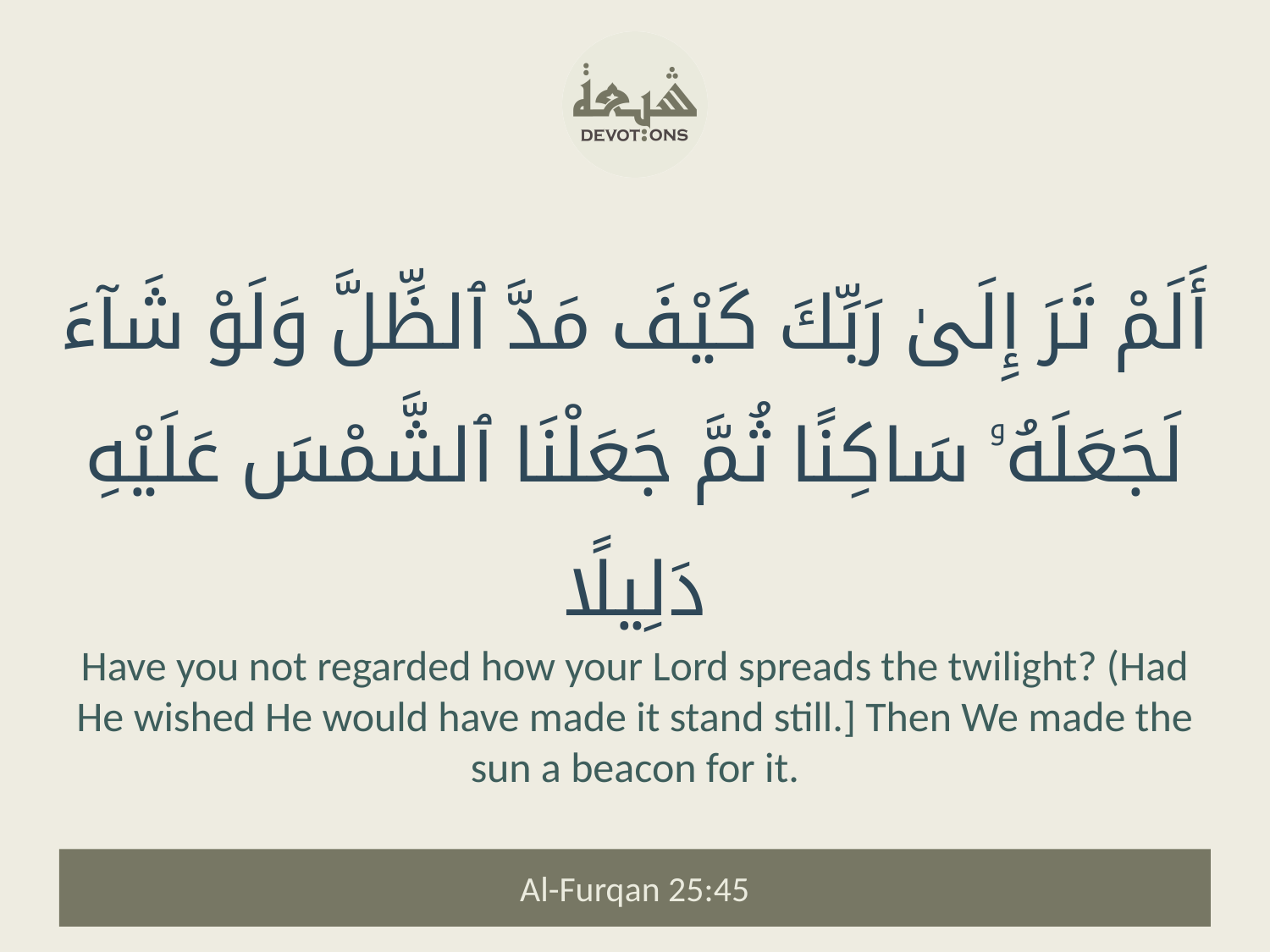

أَلَمْ تَرَ إِلَىٰ رَبِّكَ كَيْفَ مَدَّ ٱلظِّلَّ وَلَوْ شَآءَ لَجَعَلَهُۥ سَاكِنًا ثُمَّ جَعَلْنَا ٱلشَّمْسَ عَلَيْهِ دَلِيلًا
Have you not regarded how your Lord spreads the twilight? (Had He wished He would have made it stand still.] Then We made the sun a beacon for it.
Al-Furqan 25:45